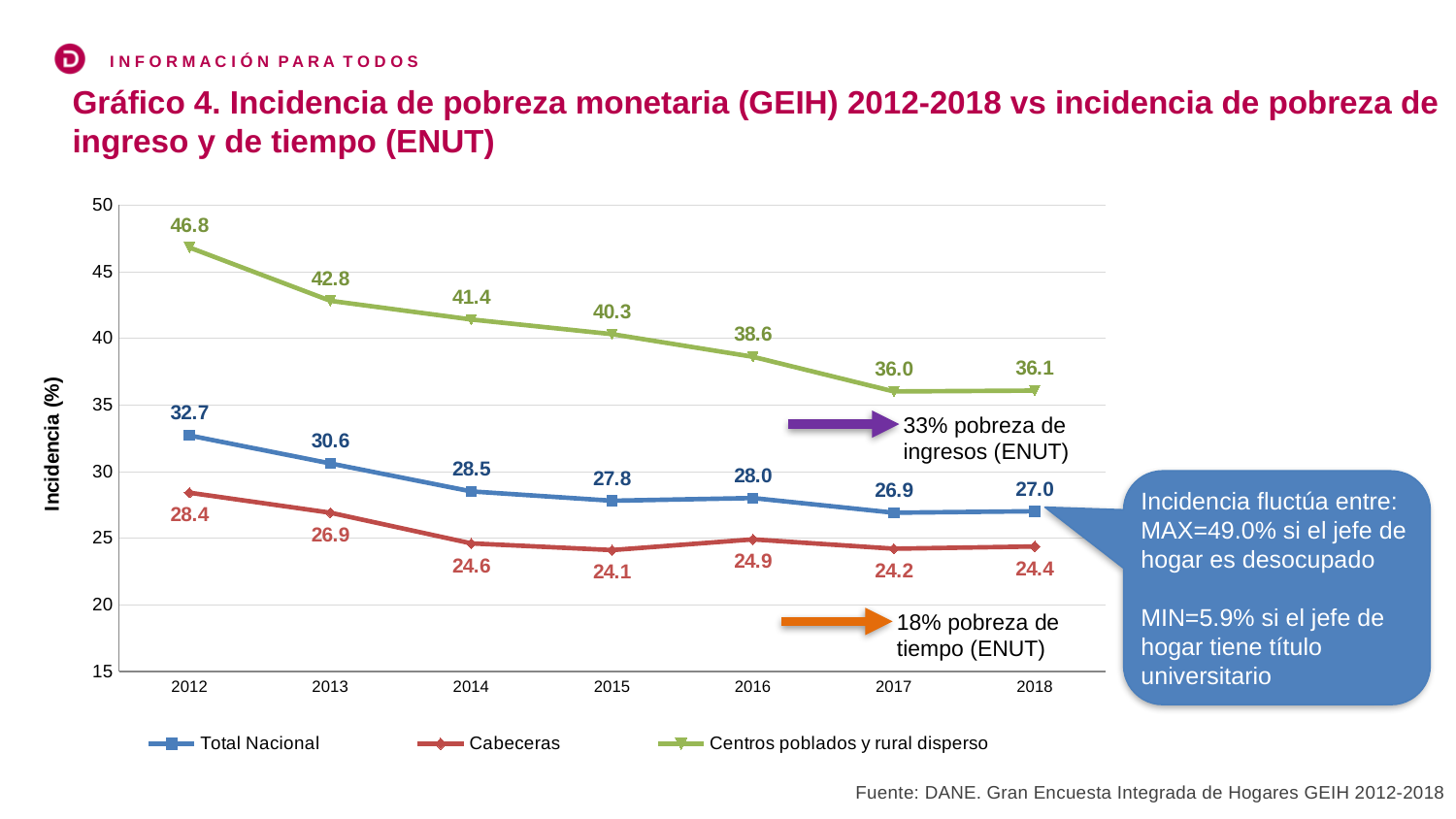

Gráfico 4. Incidencia de pobreza monetaria (GEIH) 2012-2018 vs incidencia de pobreza de ingreso y de tiempo (ENUT)

### Chart

| Category | Total Nacional | Cabeceras | Centros poblados y rural disperso |
|---|---|---|---|
| 2012 | 32.7 | 28.4 | 46.8 |
| 2013 | 30.6 | 26.9 | 42.8 |
| 2014 | 28.5 | 24.6 | 41.4 |
| 2015 | 27.8 | 24.1 | 40.3 |
| 2016 | 28.0 | 24.9 | 38.6 |
| 2017 | 26.9 | 24.2 | 36.0 |
| 2018 | 27.01476392 | 24.36800525 | 36.06562768 |
33% pobreza de
ingresos (ENUT)
Incidencia fluctúa entre:
MAX=49.0% si el jefe de hogar es desocupado

MIN=5.9% si el jefe de hogar tiene título universitario
18% pobreza de
tiempo (ENUT)
Fuente: DANE. Gran Encuesta Integrada de Hogares GEIH 2012-2018